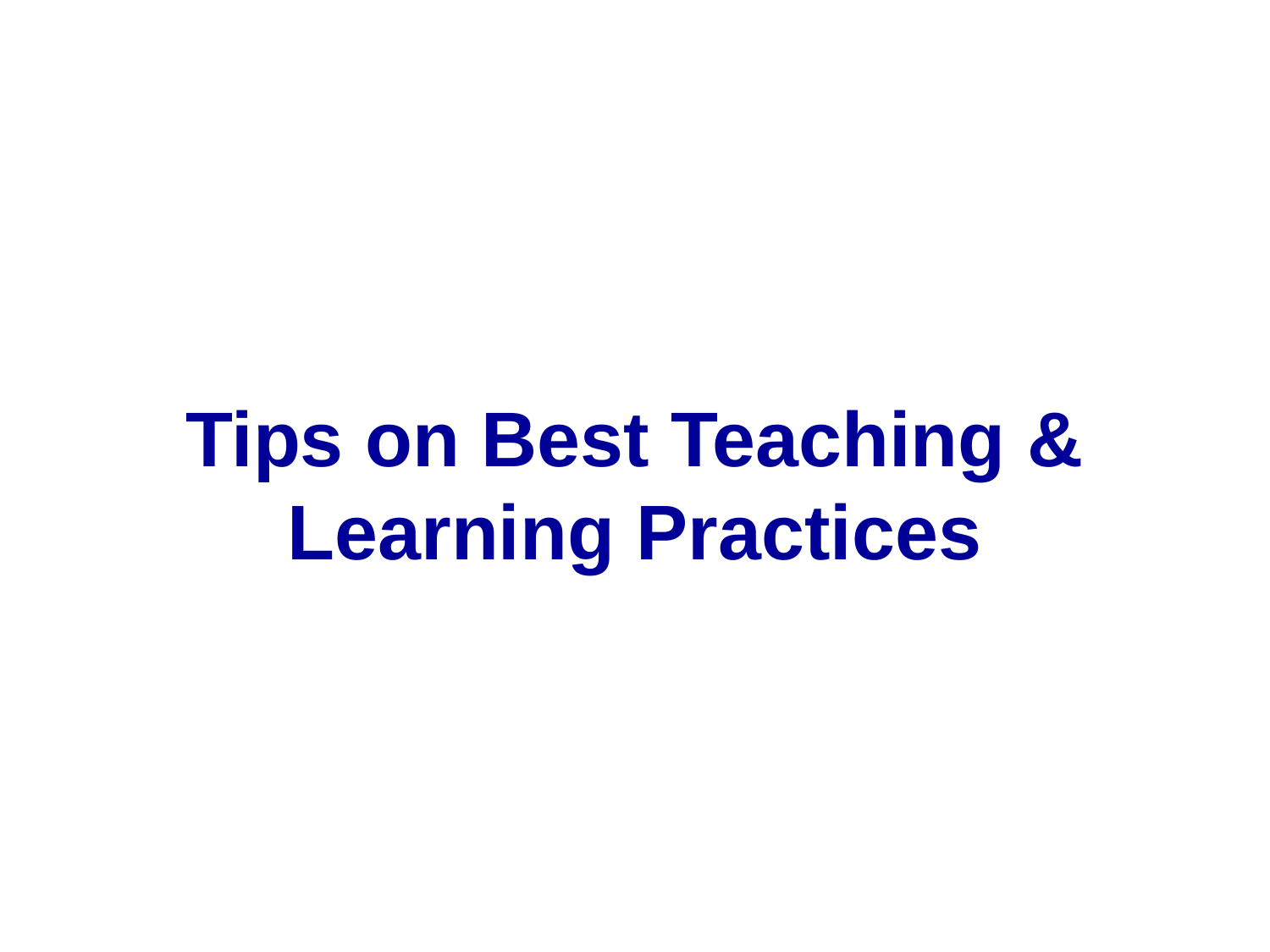

# Tips on Best Teaching & Learning Practices